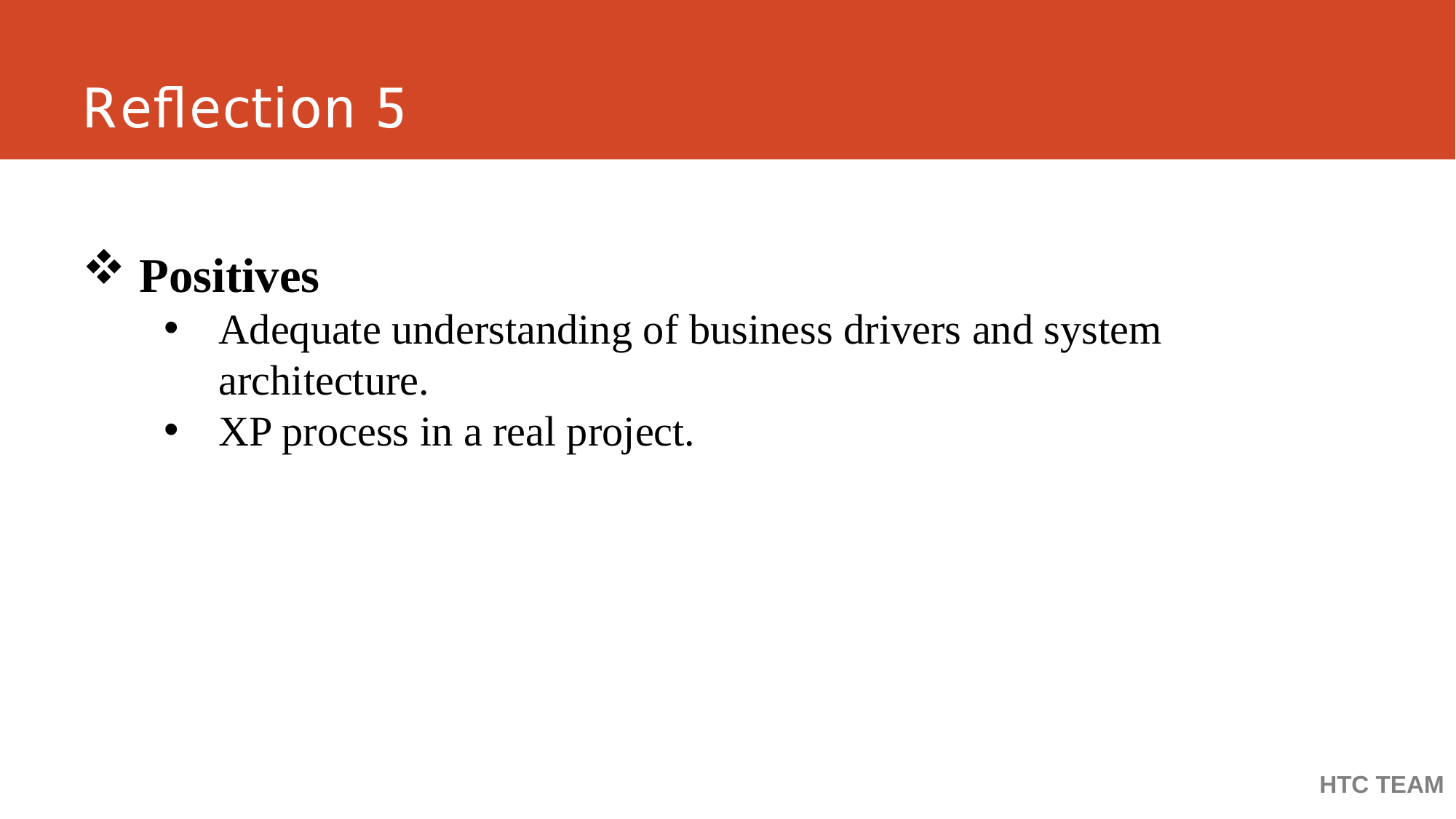

# Reflection 5
 Positives
Adequate understanding of business drivers and system architecture.
XP process in a real project.
HTC TEAM